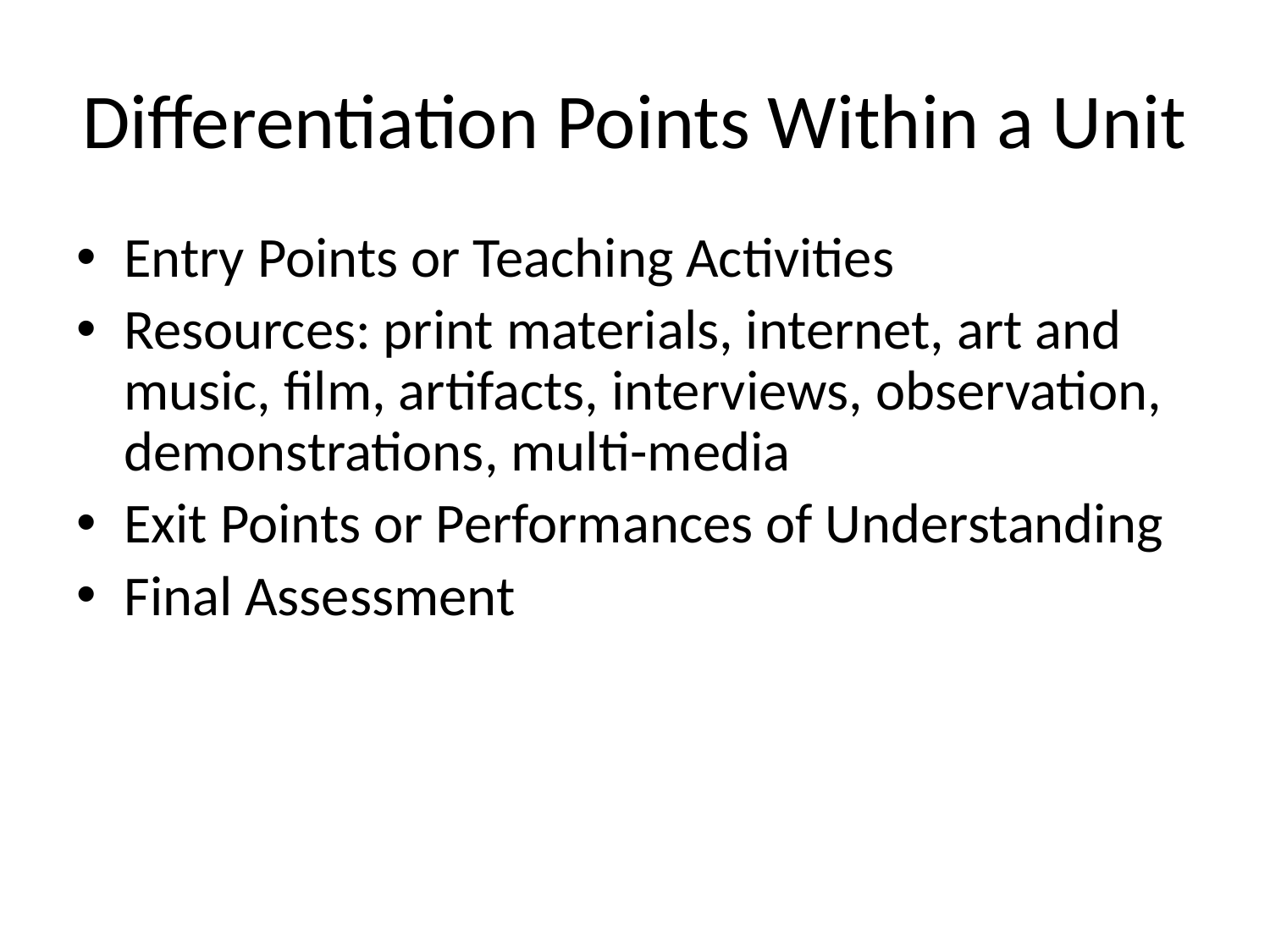

# Differentiation Points Within a Unit
Entry Points or Teaching Activities
Resources: print materials, internet, art and music, film, artifacts, interviews, observation, demonstrations, multi-media
Exit Points or Performances of Understanding
Final Assessment